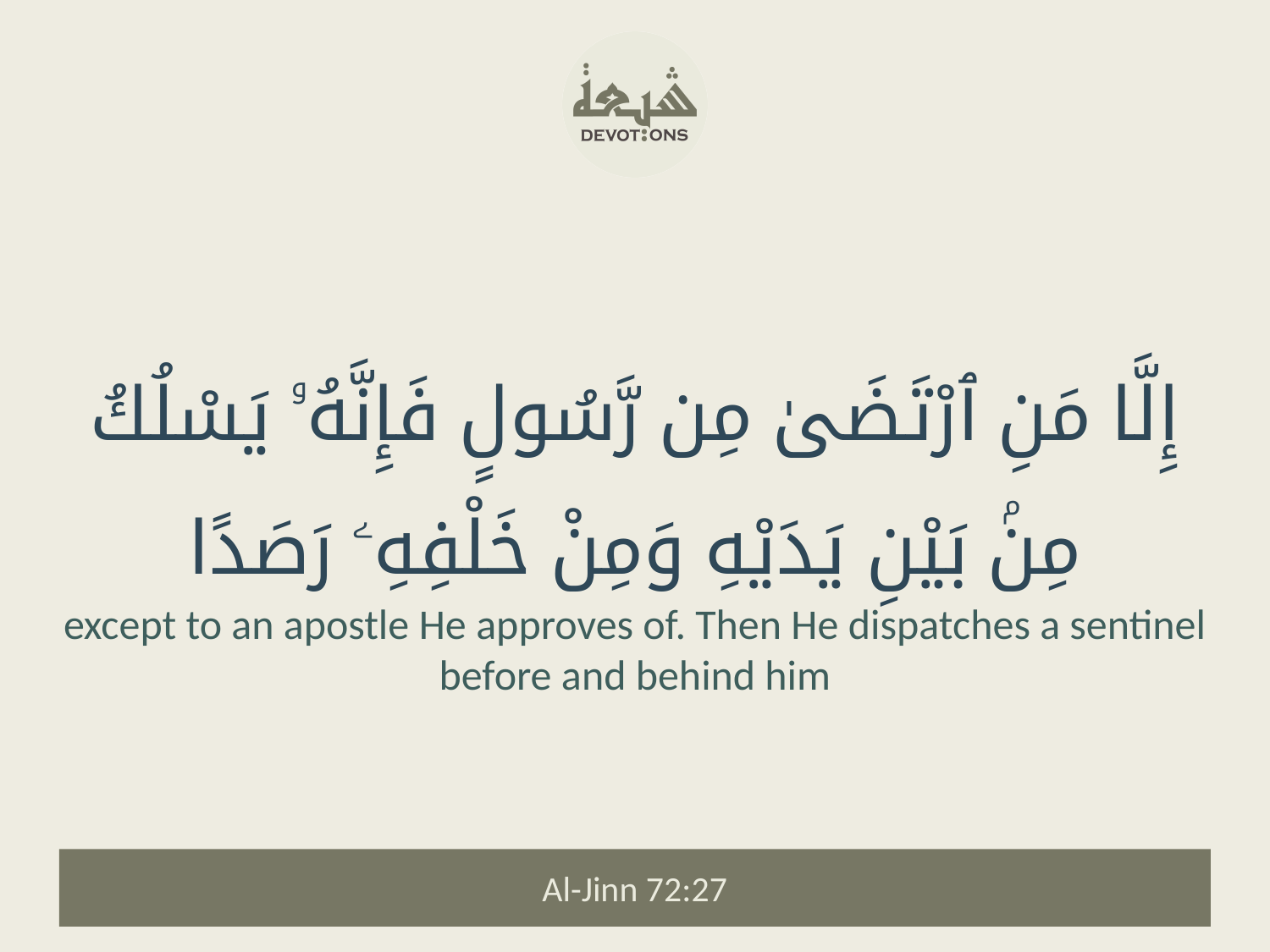

إِلَّا مَنِ ٱرْتَضَىٰ مِن رَّسُولٍ فَإِنَّهُۥ يَسْلُكُ مِنۢ بَيْنِ يَدَيْهِ وَمِنْ خَلْفِهِۦ رَصَدًا
except to an apostle He approves of. Then He dispatches a sentinel before and behind him
Al-Jinn 72:27